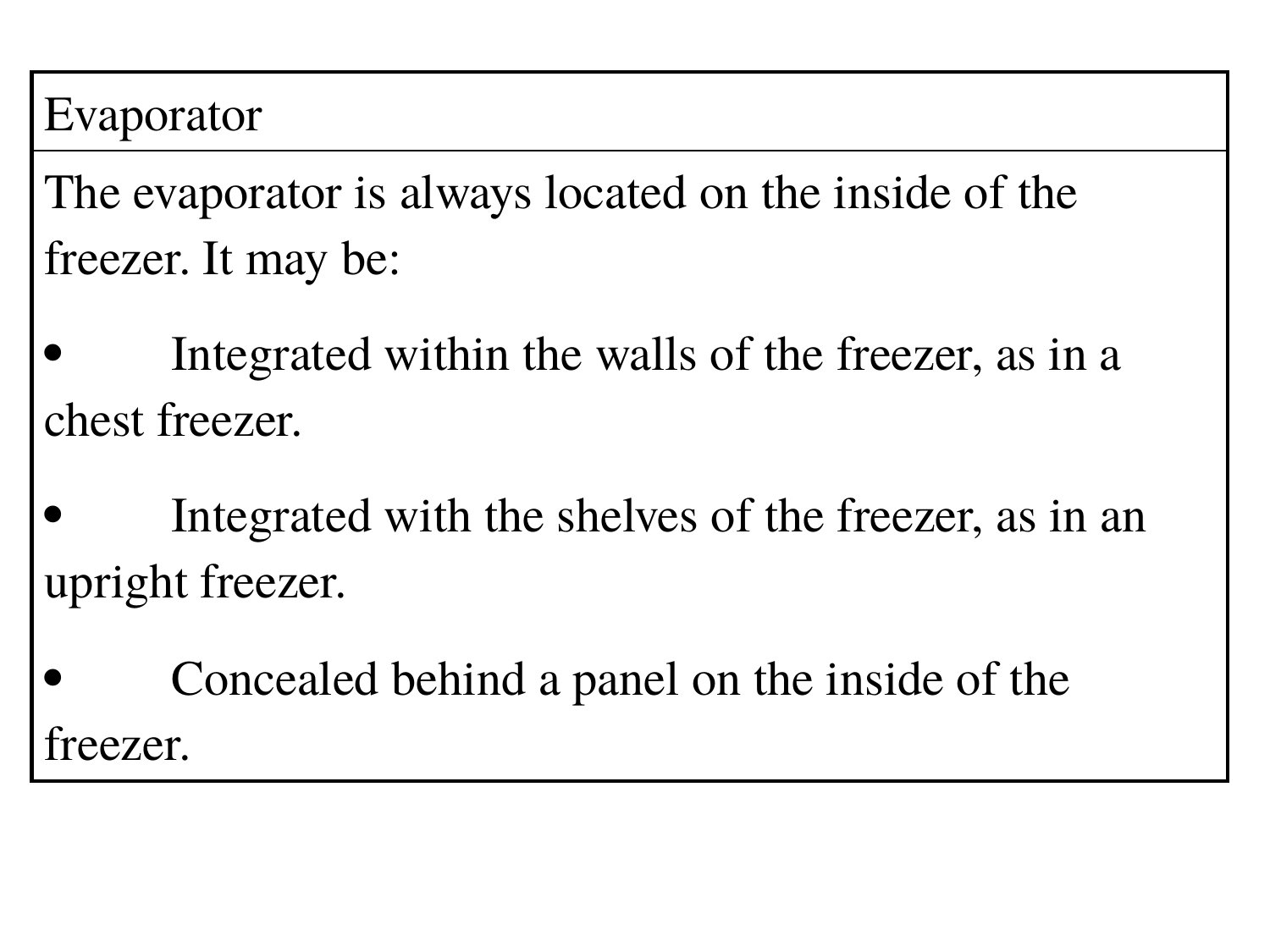

| Evaporator |
| --- |
| The evaporator is always located on the inside of the freezer. It may be: • Integrated within the walls of the freezer, as in a chest freezer. • Integrated with the shelves of the freezer, as in an upright freezer. • Concealed behind a panel on the inside of the freezer. |